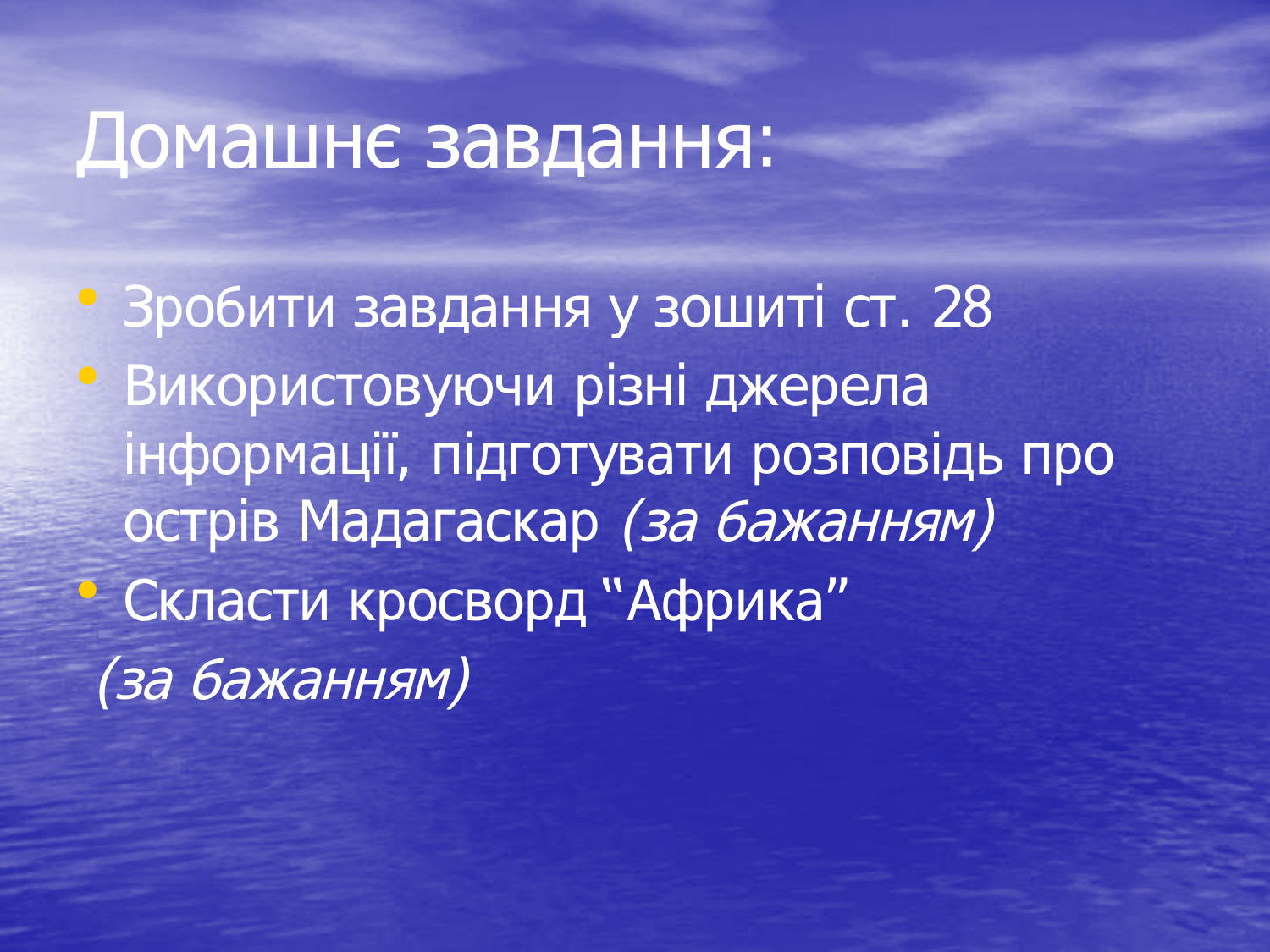

# Домашнє завдання:
Зробити завдання у зошиті ст. 28
Використовуючи різні джерела інформації, підготувати розповідь про острів Мадагаскар (за бажанням)
Скласти кросворд “Африка”
 (за бажанням)